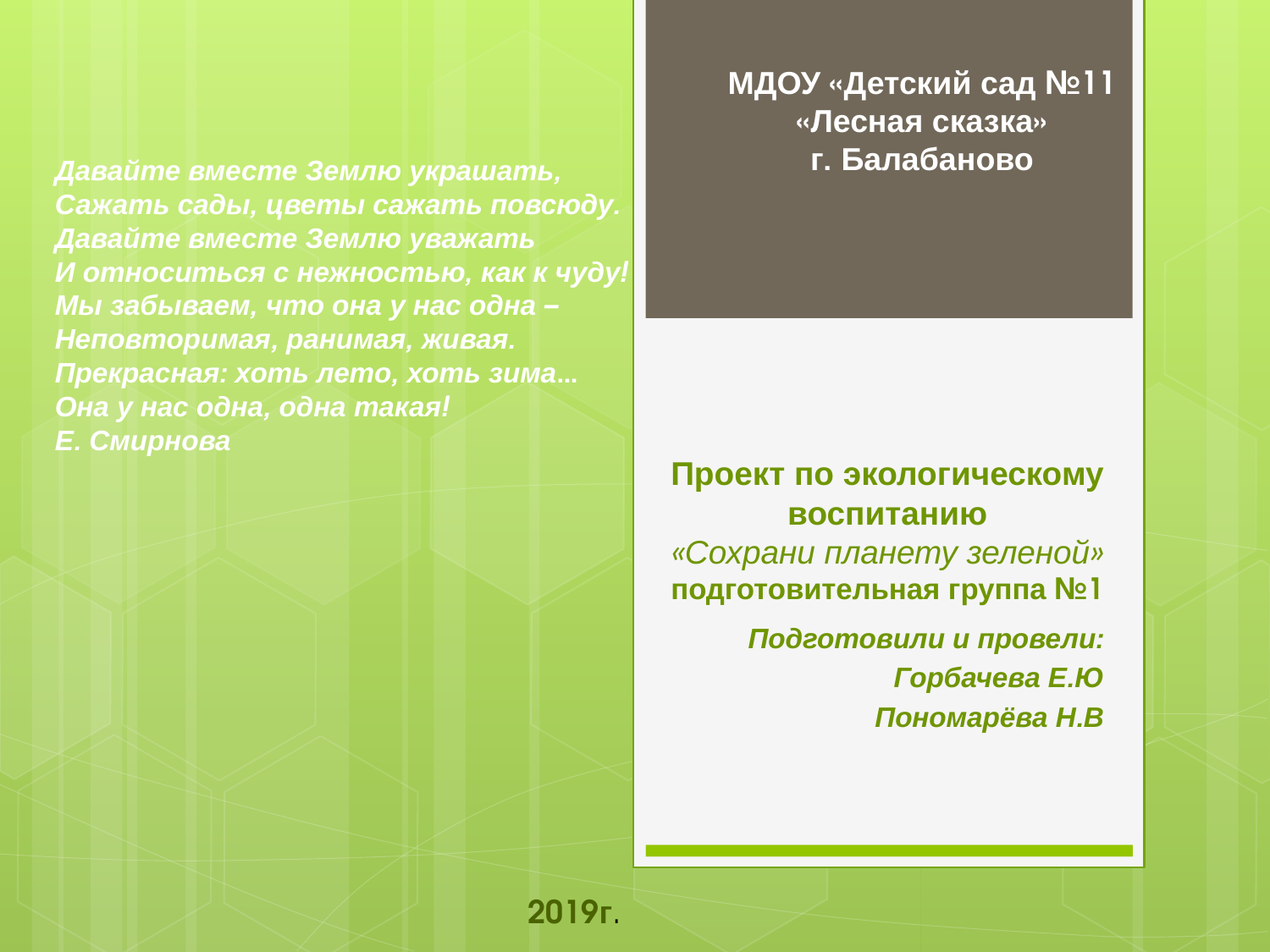

МДОУ «Детский сад №11
«Лесная сказка»
г. Балабаново
Давайте вместе Землю украшать,
Сажать сады, цветы сажать повсюду.
Давайте вместе Землю уважать
И относиться с нежностью, как к чуду!
Мы забываем, что она у нас одна –
Неповторимая, ранимая, живая.
Прекрасная: хоть лето, хоть зима…
Она у нас одна, одна такая!
Е. Смирнова
# Проект по экологическому воспитанию «Сохрани планету зеленой» подготовительная группа №1
Подготовили и провели:
Горбачева Е.Ю
Пономарёва Н.В
2019г.